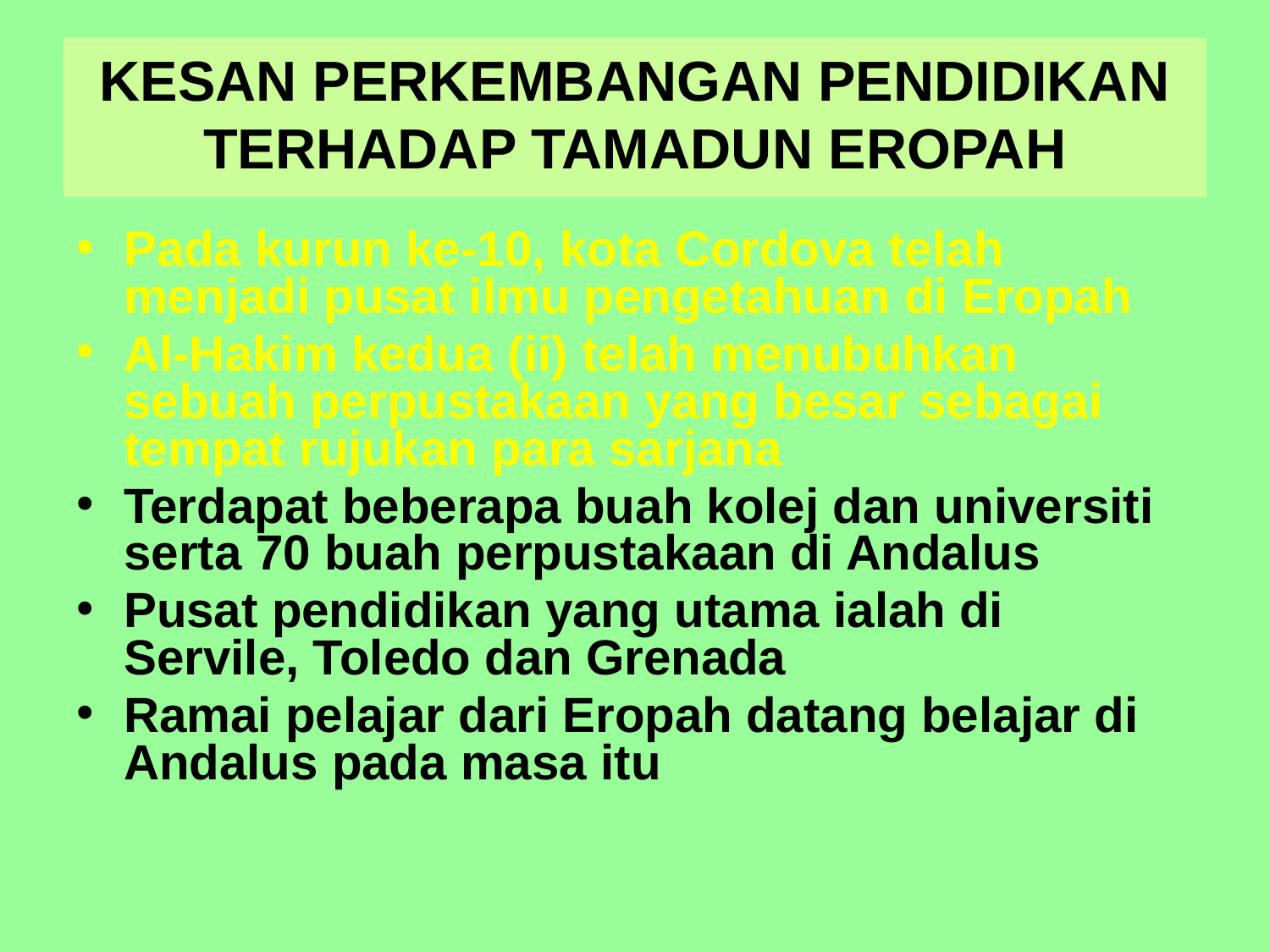

# KESAN PERKEMBANGAN PENDIDIKAN TERHADAP TAMADUN EROPAH
Pada kurun ke-10, kota Cordova telah menjadi pusat ilmu pengetahuan di Eropah
Al-Hakim kedua (ii) telah menubuhkan sebuah perpustakaan yang besar sebagai tempat rujukan para sarjana
Terdapat beberapa buah kolej dan universiti serta 70 buah perpustakaan di Andalus
Pusat pendidikan yang utama ialah di Servile, Toledo dan Grenada
Ramai pelajar dari Eropah datang belajar di Andalus pada masa itu